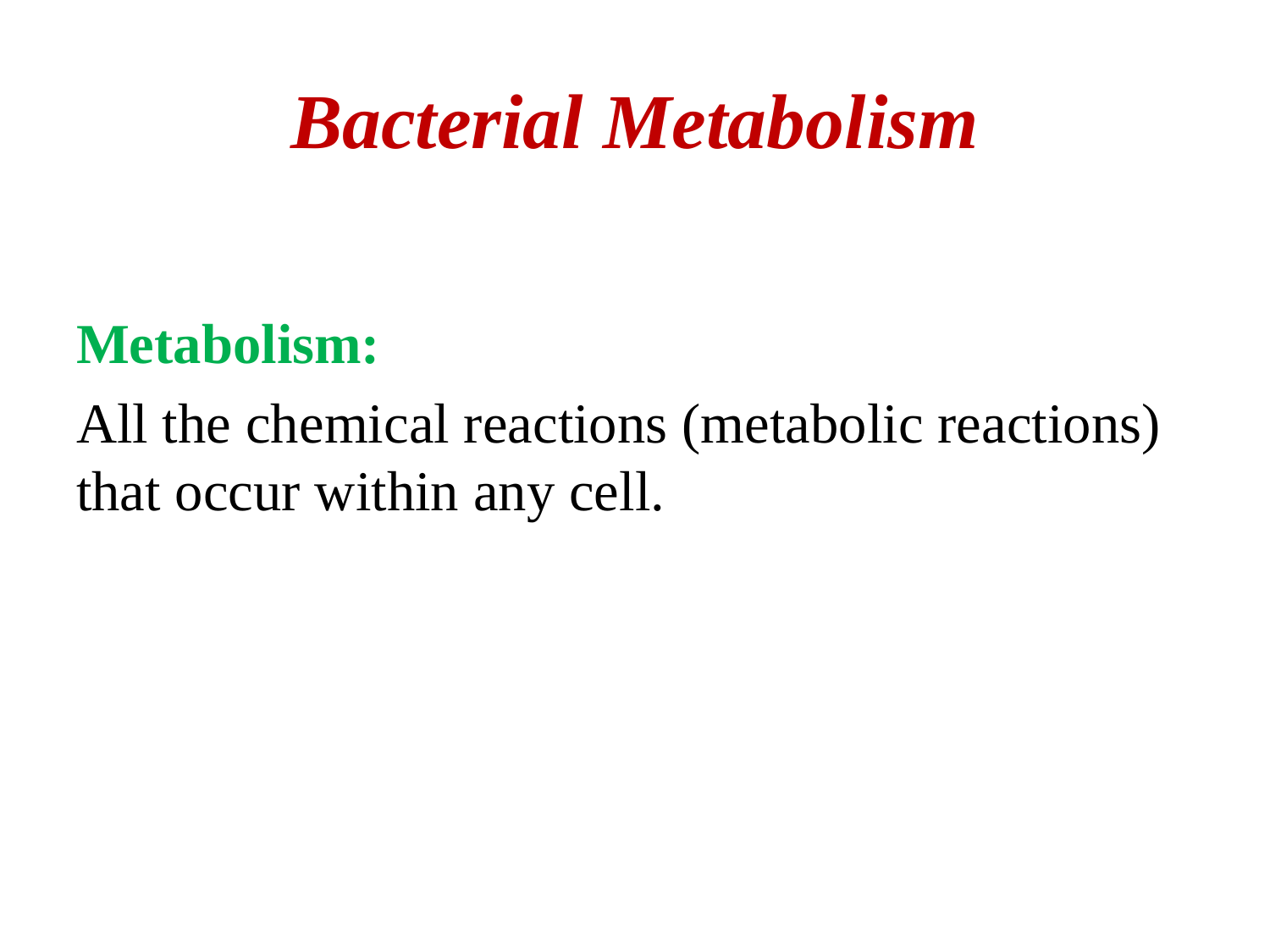

# Bacterial Metabolism

Metabolism:
All the chemical reactions (metabolic reactions) that occur within any cell.